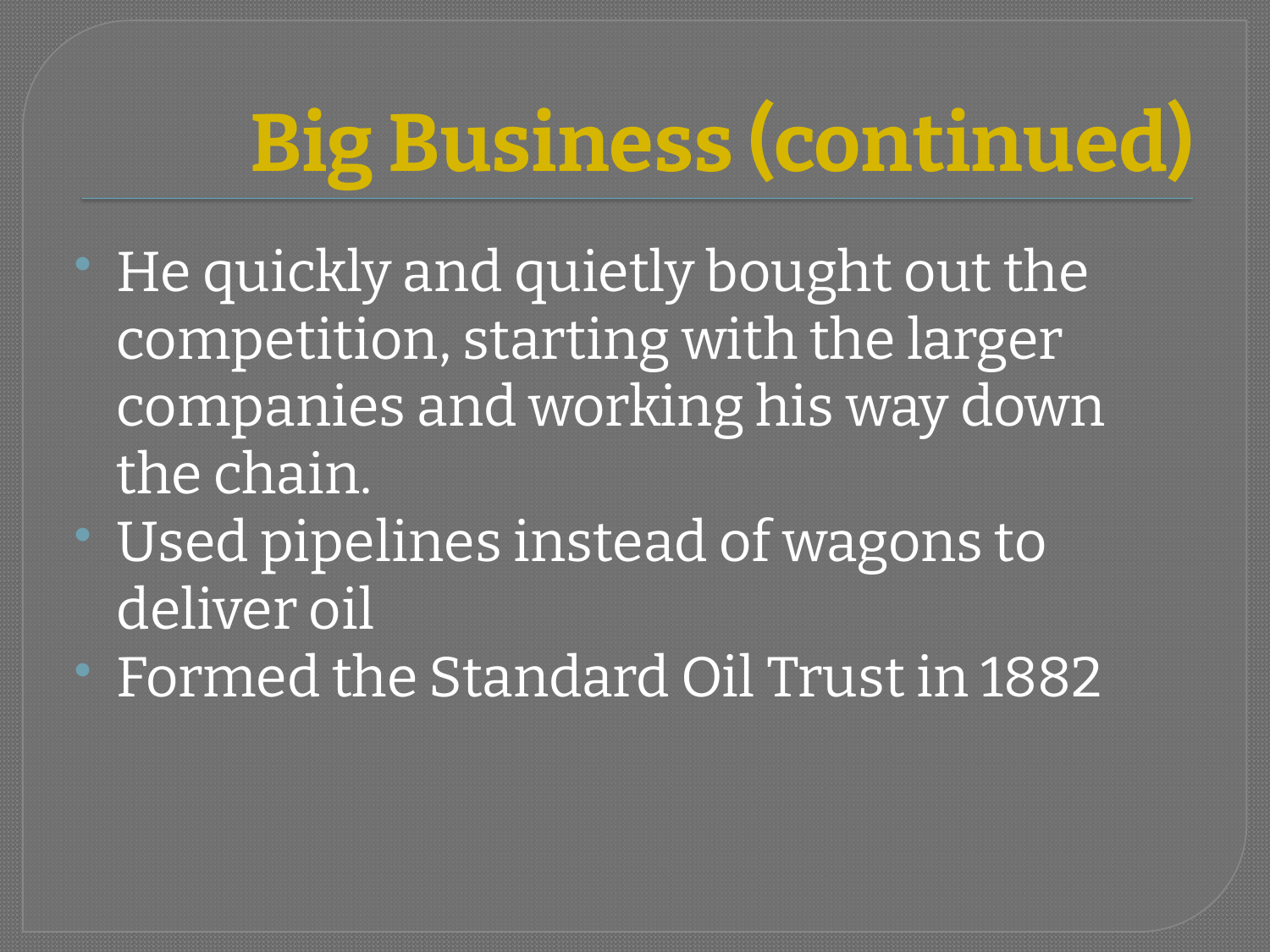

# Big Business (continued)
He quickly and quietly bought out the competition, starting with the larger companies and working his way down the chain.
Used pipelines instead of wagons to deliver oil
Formed the Standard Oil Trust in 1882